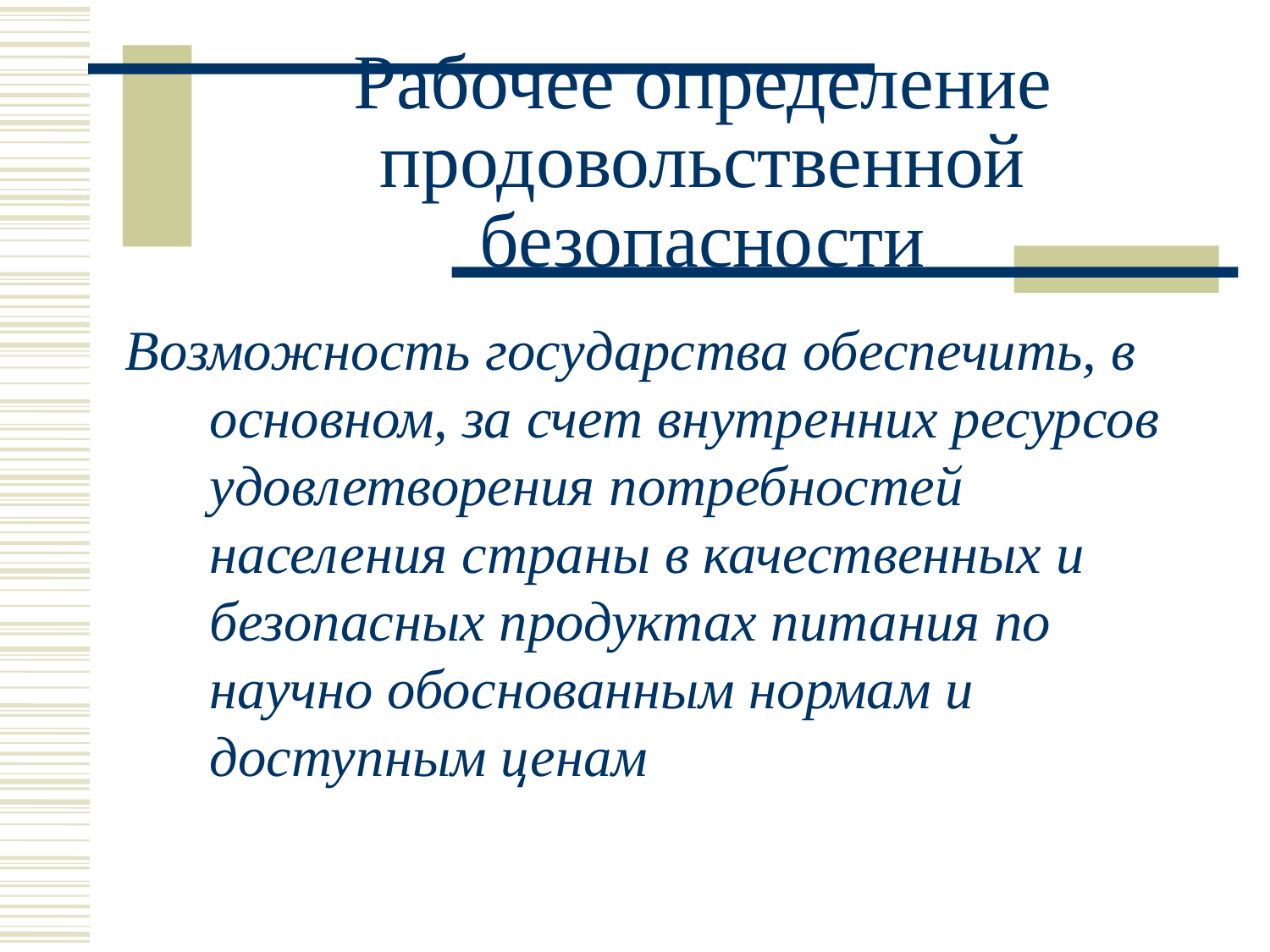

# Рабочее определение продовольственной безопасности
Возможность государства обеспечить, в основном, за счет внутренних ресурсов удовлетворения потребностей населения страны в качественных и безопасных продуктах питания по научно обоснованным нормам и доступным ценам